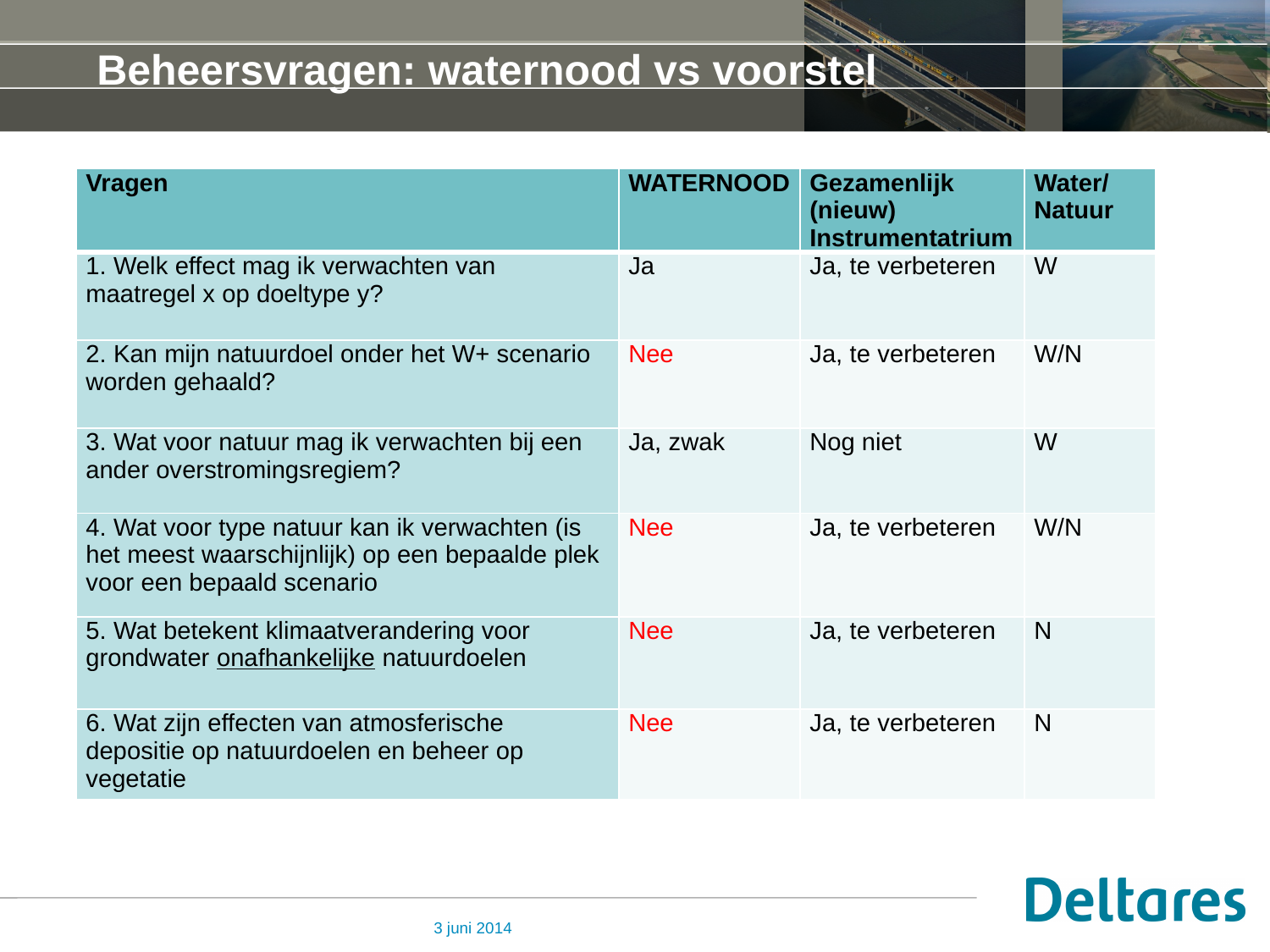

# Beheersvragen: waternood vs voorstel
| Vragen | WATERNOOD | Gezamenlijk (nieuw) Instrumentatrium | Water/ Natuur |
| --- | --- | --- | --- |
| 1. Welk effect mag ik verwachten van maatregel x op doeltype y? | Ja | Ja, te verbeteren | W |
| 2. Kan mijn natuurdoel onder het W+ scenario worden gehaald? | Nee | Ja, te verbeteren | W/N |
| 3. Wat voor natuur mag ik verwachten bij een ander overstromingsregiem? | Ja, zwak | Nog niet | W |
| 4. Wat voor type natuur kan ik verwachten (is het meest waarschijnlijk) op een bepaalde plek voor een bepaald scenario | Nee | Ja, te verbeteren | W/N |
| 5. Wat betekent klimaatverandering voor grondwater onafhankelijke natuurdoelen | Nee | Ja, te verbeteren | N |
| 6. Wat zijn effecten van atmosferische depositie op natuurdoelen en beheer op vegetatie | Nee | Ja, te verbeteren | N |
3 juni 2014